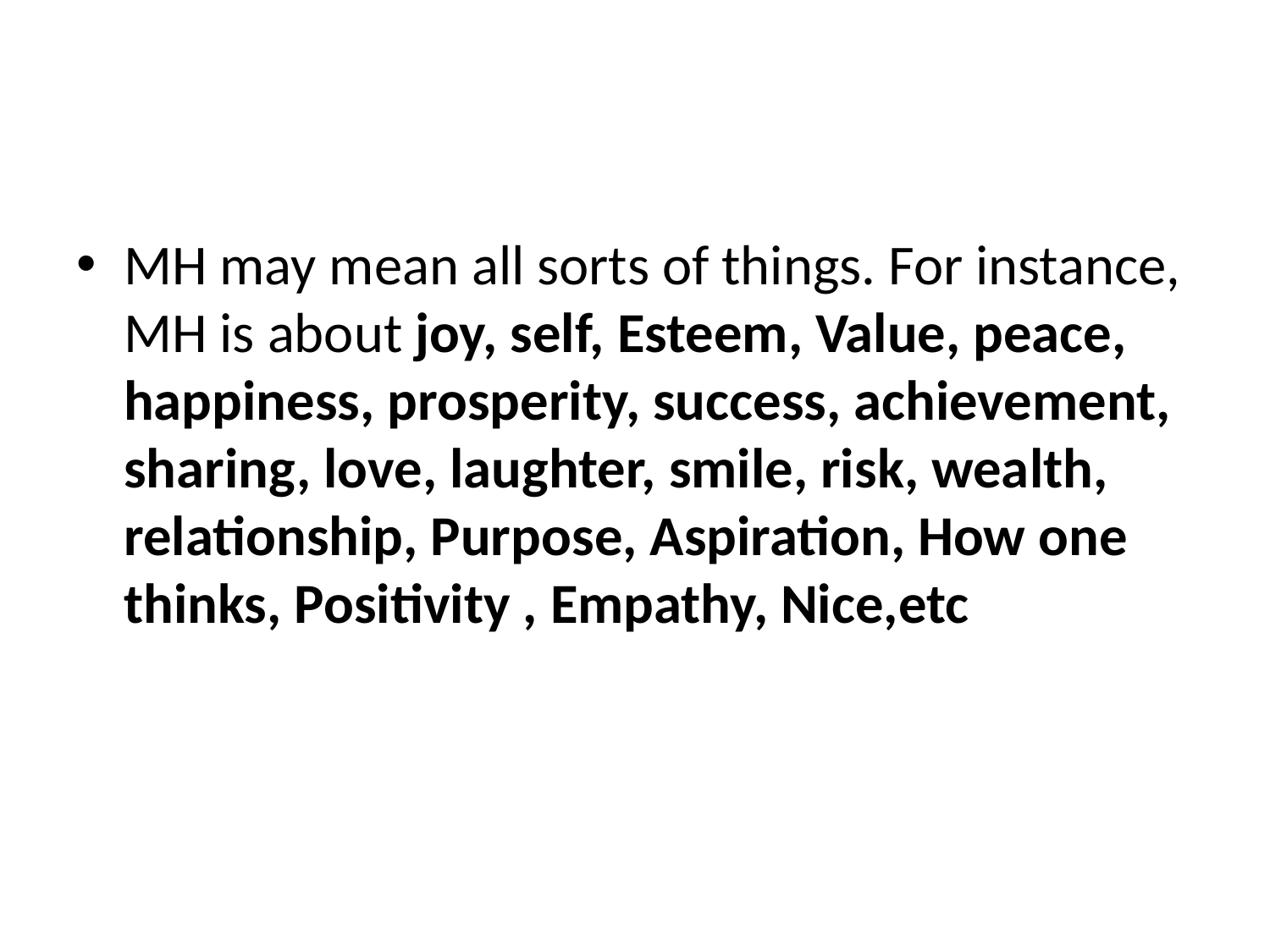

#
MH may mean all sorts of things. For instance, MH is about joy, self, Esteem, Value, peace, happiness, prosperity, success, achievement, sharing, love, laughter, smile, risk, wealth, relationship, Purpose, Aspiration, How one thinks, Positivity , Empathy, Nice,etc